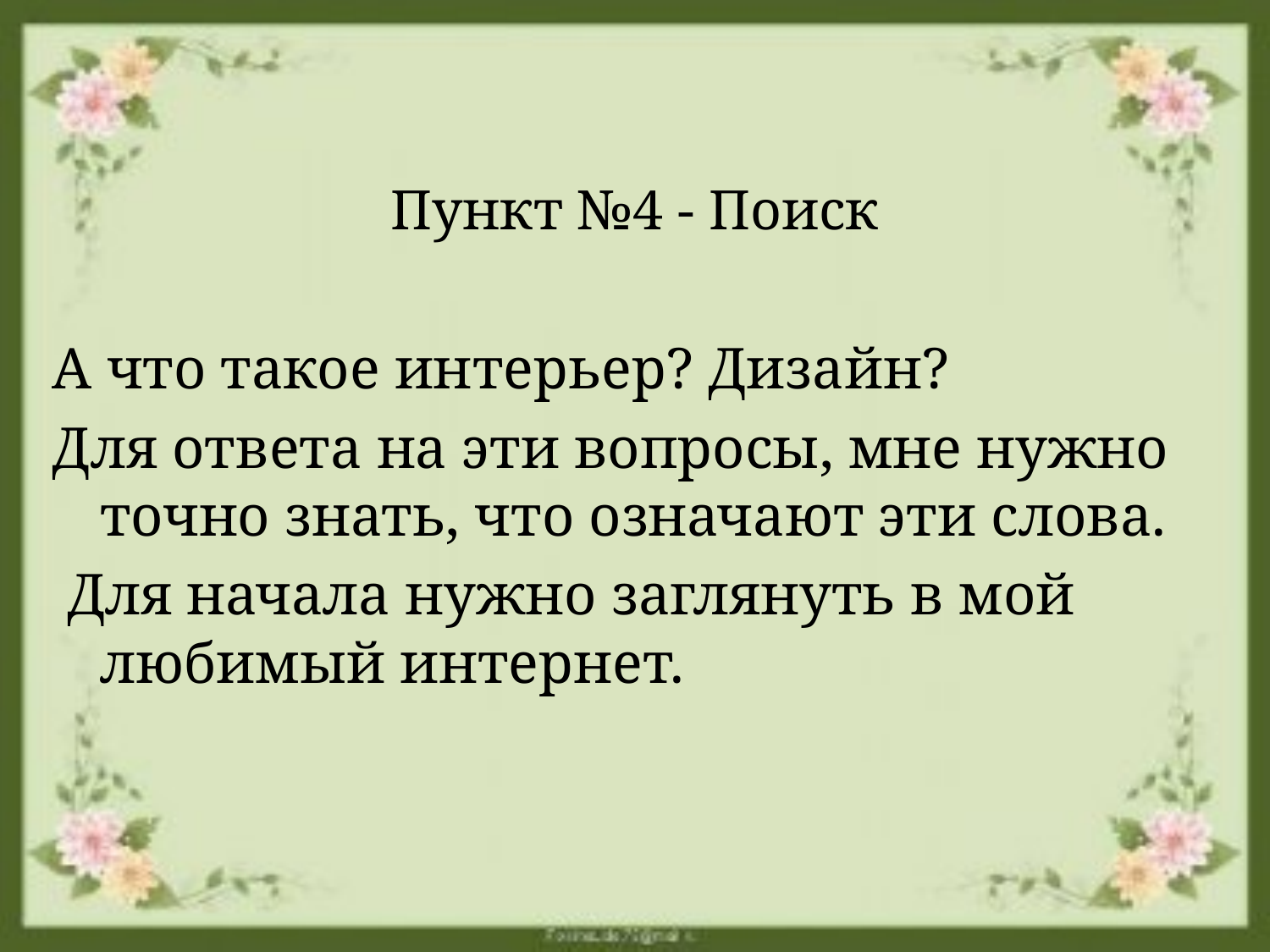

# Пункт №4 - Поиск

А что такое интерьер? Дизайн?
Для ответа на эти вопросы, мне нужно точно знать, что означают эти слова.
 Для начала нужно заглянуть в мой любимый интернет.